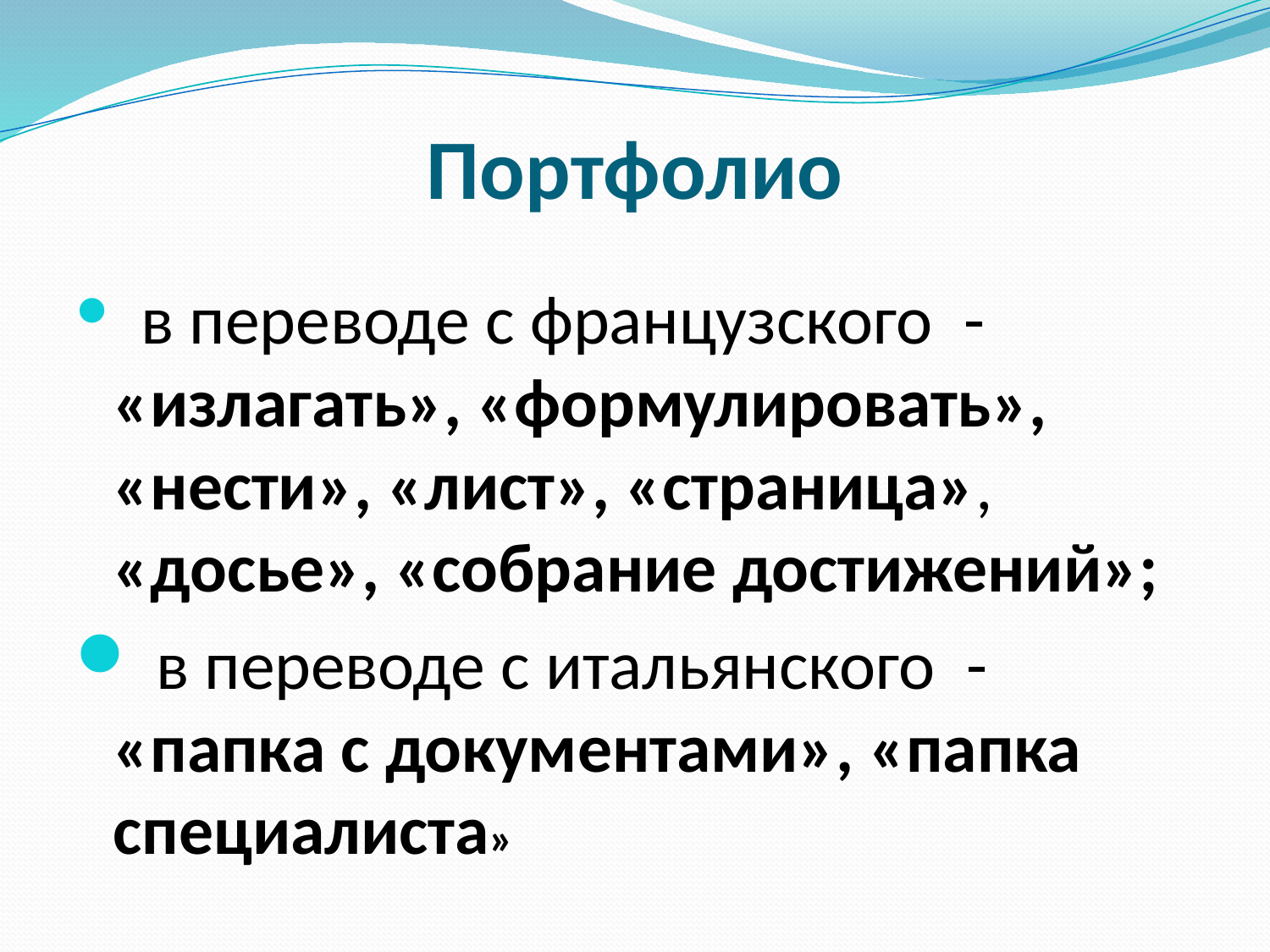

# Портфолио
  в переводе с французского  - «излагать», «формулировать», «нести», «лист», «страница», «досье», «собрание достижений»;
 в переводе с итальянского  - «папка с документами», «папка специалиста»